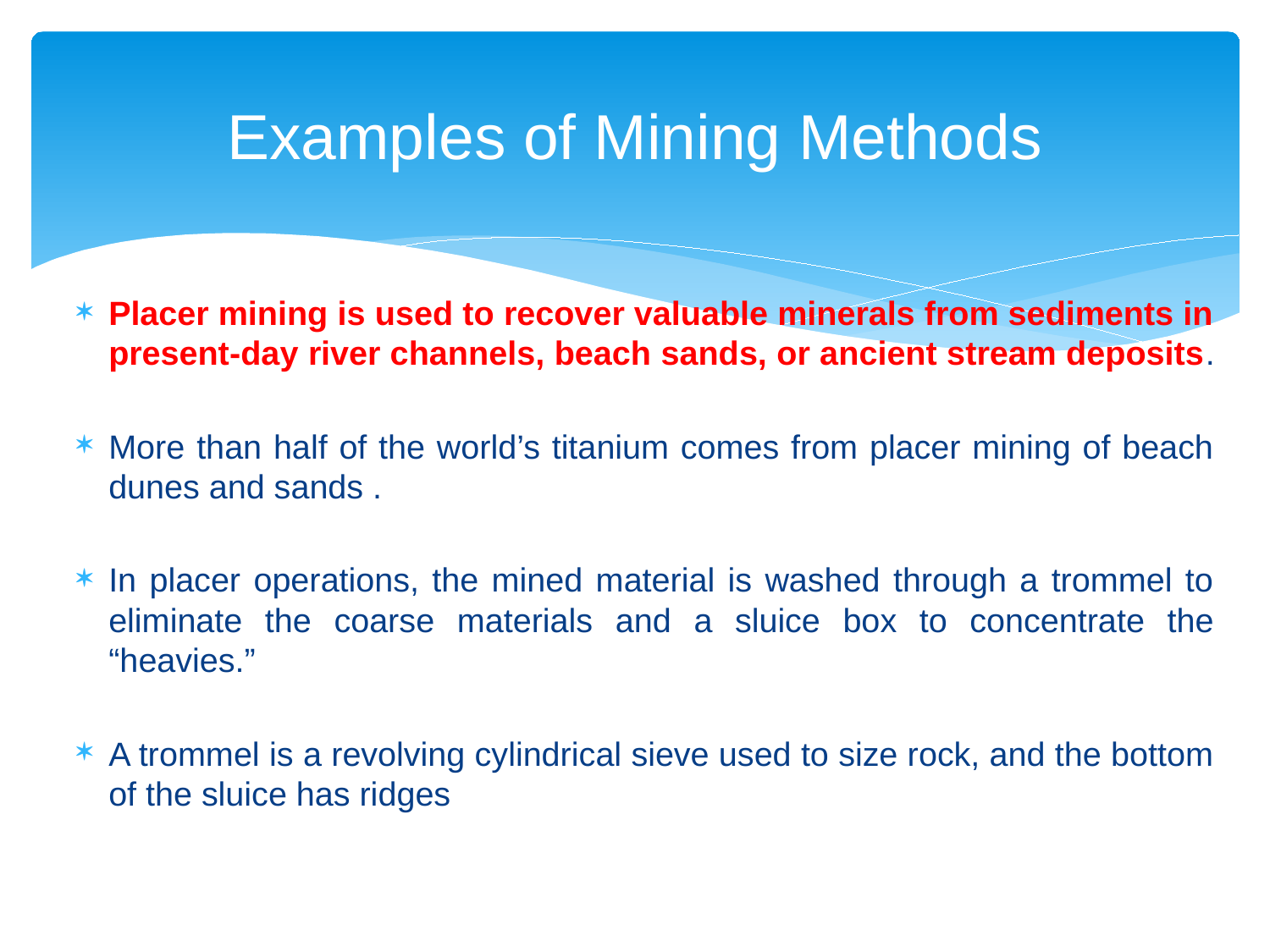

# Examples of Mining Methods
Placer mining is used to recover valuable minerals from sediments in present-day river channels, beach sands, or ancient stream deposits.

More than half of the world’s titanium comes from placer mining of beach dunes and sands .

In placer operations, the mined material is washed through a trommel to eliminate the coarse materials and a sluice box to concentrate the “heavies.”

A trommel is a revolving cylindrical sieve used to size rock, and the bottom of the sluice has ridges